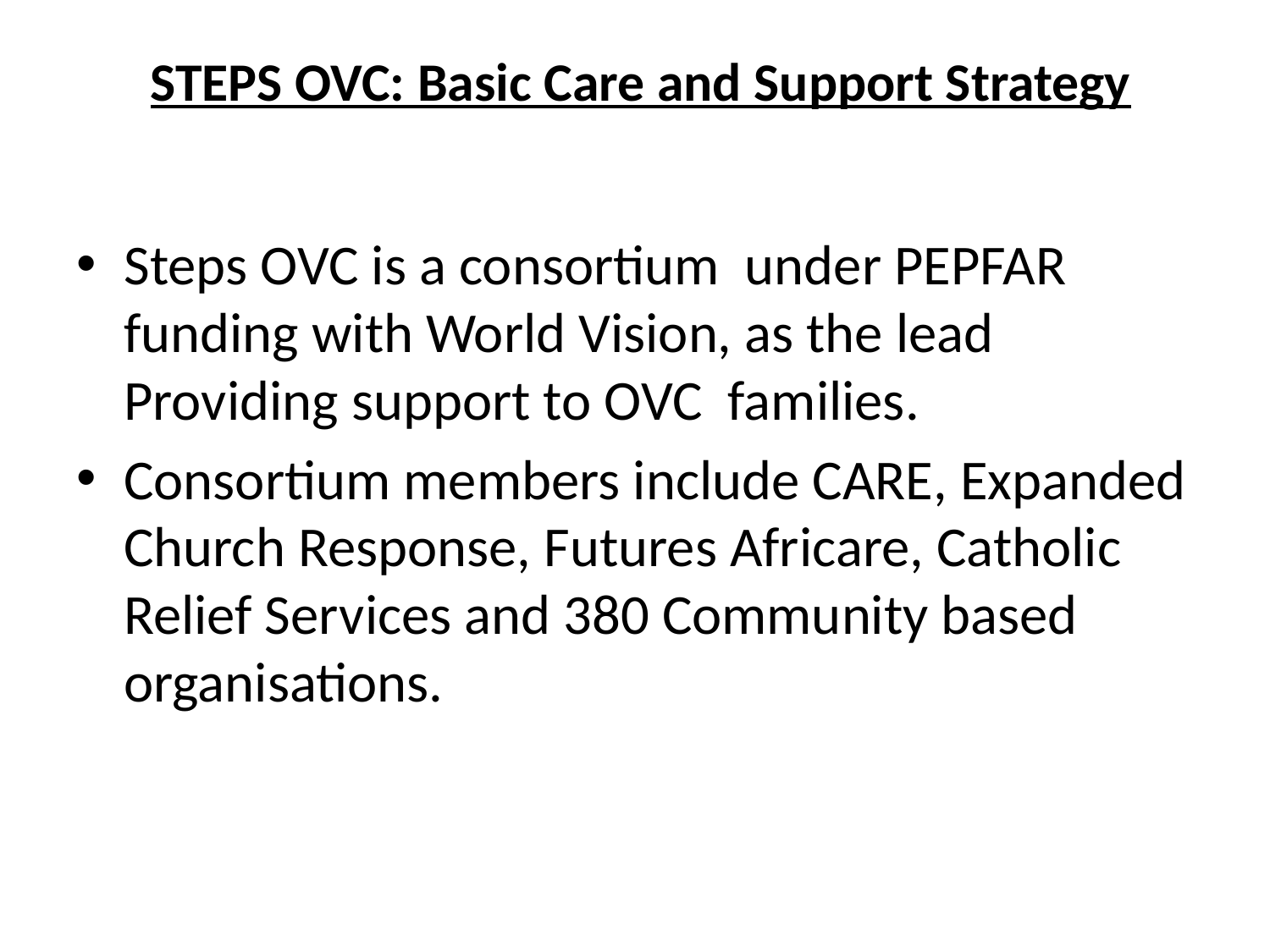

# STEPS OVC: Basic Care and Support Strategy
Steps OVC is a consortium  under PEPFAR funding with World Vision, as the lead Providing support to OVC  families.
Consortium members include CARE, Expanded Church Response, Futures Africare, Catholic Relief Services and 380 Community based organisations.